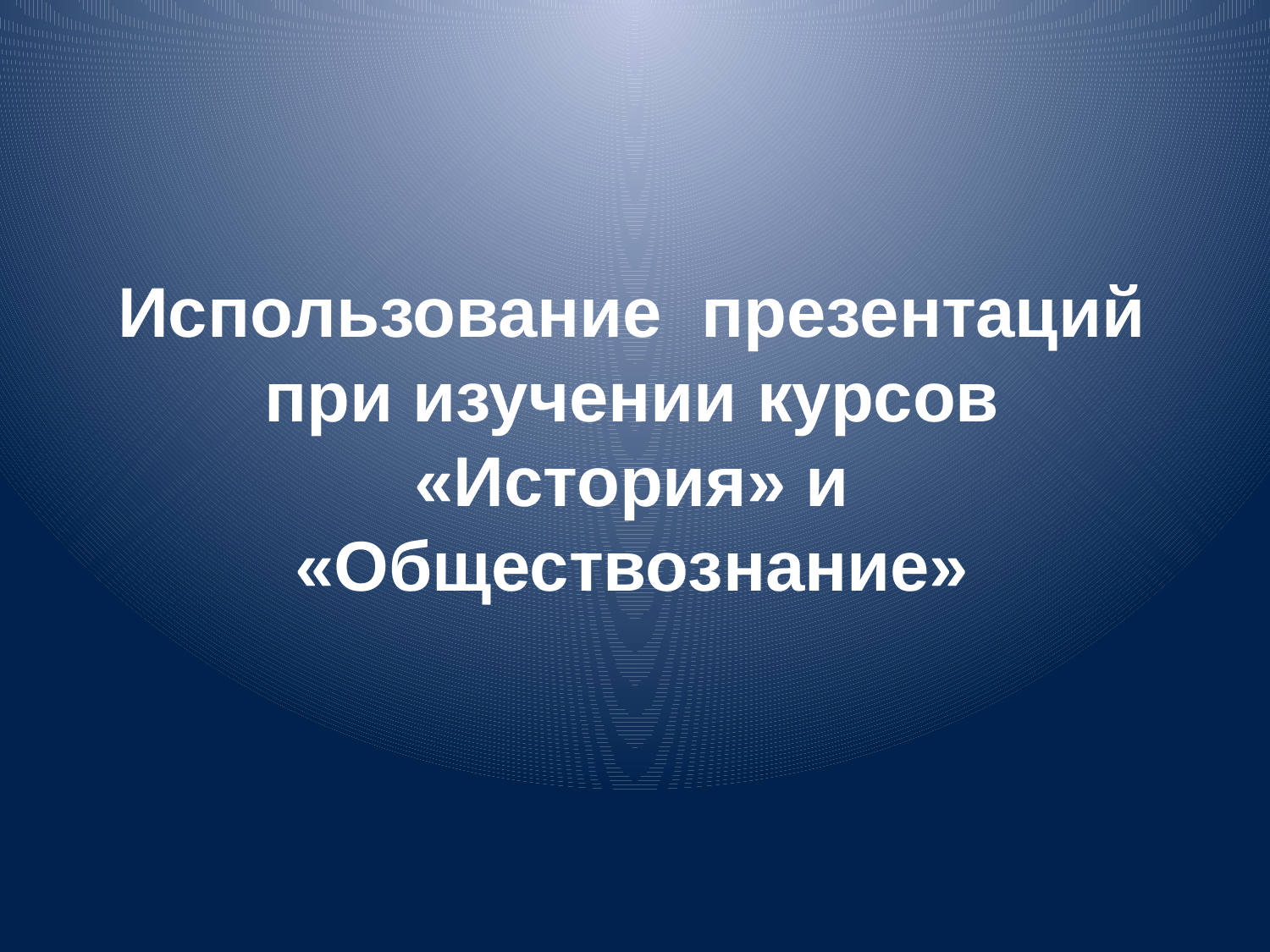

# Использование  презентаций при изучении курсов «История» и «Обществознание»